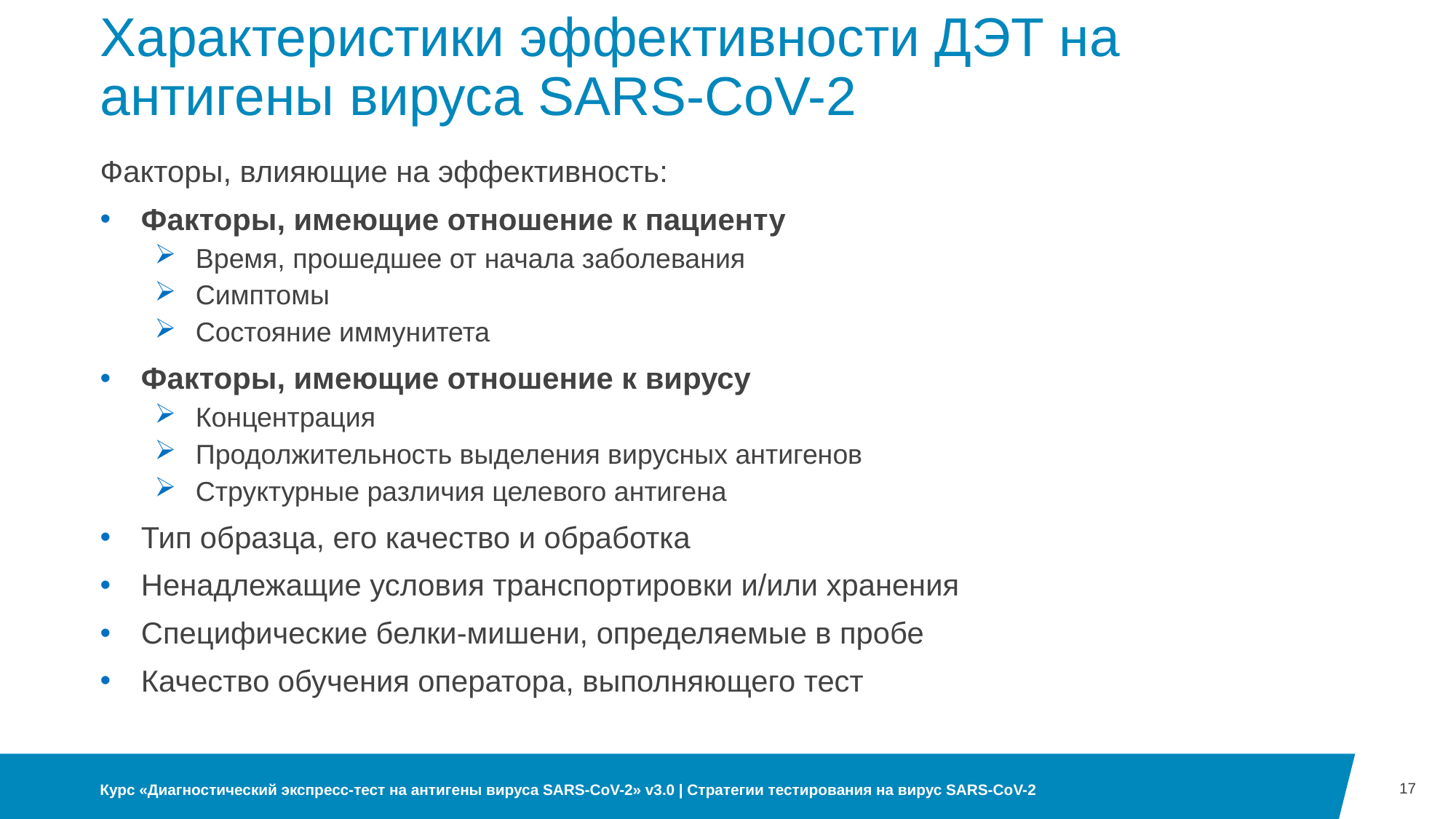

# Характеристики эффективности ДЭТ на антигены вируса SARS-CoV-2
Факторы, влияющие на эффективность:
Факторы, имеющие отношение к пациенту
Время, прошедшее от начала заболевания
Симптомы
Состояние иммунитета
Факторы, имеющие отношение к вирусу
Концентрация
Продолжительность выделения вирусных антигенов
Структурные различия целевого антигена
Тип образца, его качество и обработка
Ненадлежащие условия транспортировки и/или хранения
Специфические белки-мишени, определяемые в пробе
Качество обучения оператора, выполняющего тест

17
Курс «Диагностический экспресс-тест на антигены вируса SARS-CoV-2» v3.0 | Стратегии тестирования на вирус SARS-CoV-2